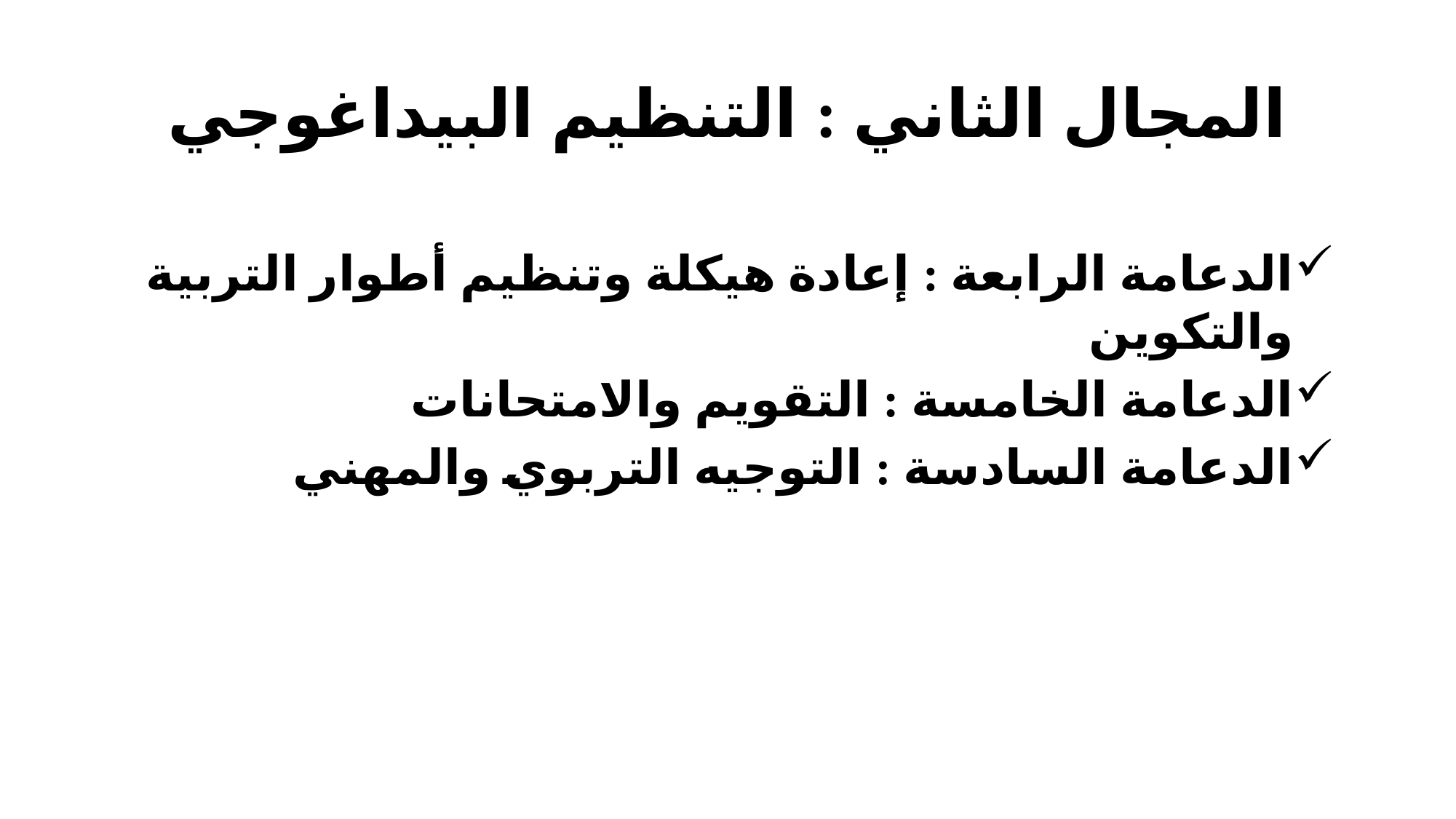

# المجال الثاني : التنظيم البيداغوجي
الدعامة الرابعة : إعادة هيكلة وتنظيم أطوار التربية والتكوين
الدعامة الخامسة : التقويم والامتحانات
الدعامة السادسة : التوجيه التربوي والمهني